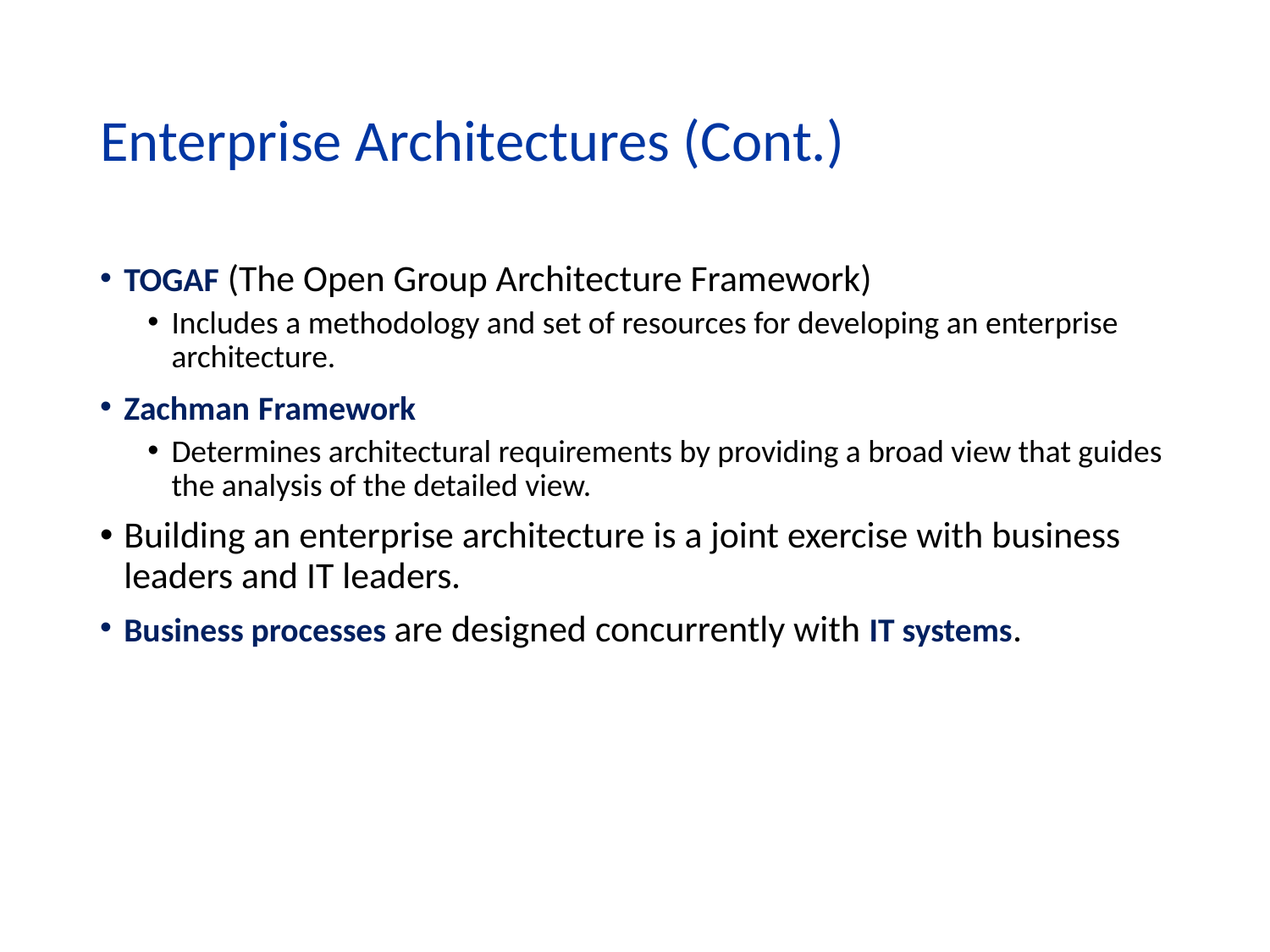

# Enterprise Architectures (Cont.)
TOGAF (The Open Group Architecture Framework)
Includes a methodology and set of resources for developing an enterprise architecture.
Zachman Framework
Determines architectural requirements by providing a broad view that guides the analysis of the detailed view.
Building an enterprise architecture is a joint exercise with business leaders and IT leaders.
Business processes are designed concurrently with IT systems.